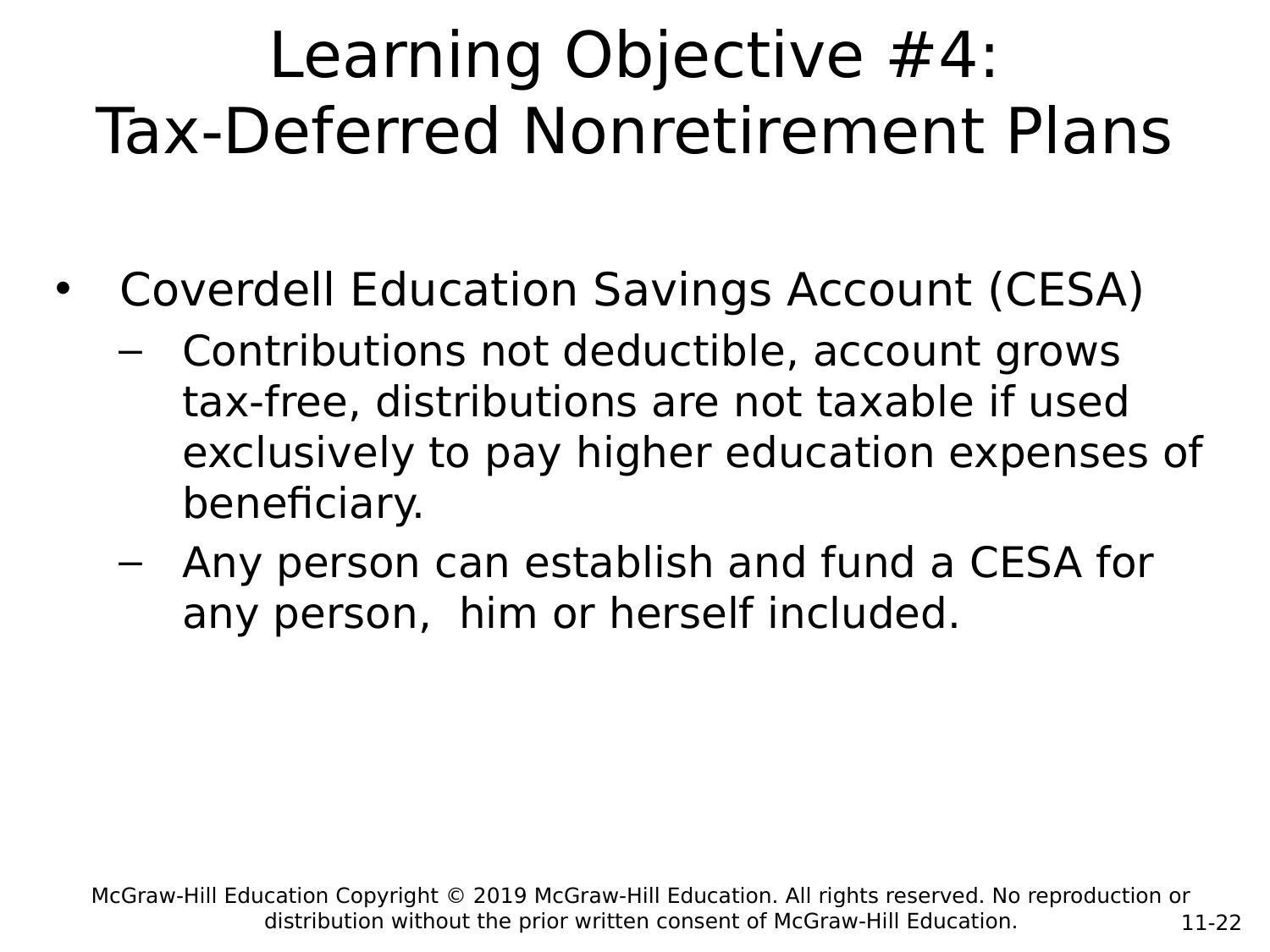

# Learning Objective #4: Tax-Deferred Nonretirement Plans
Coverdell Education Savings Account (CESA)
Contributions not deductible, account grows tax-free, distributions are not taxable if used exclusively to pay higher education expenses of beneficiary.
Any person can establish and fund a CESA for any person,  him or herself included.
McGraw-Hill Education Copyright © 2019 McGraw-Hill Education. All rights reserved. No reproduction or distribution without the prior written consent of McGraw-Hill Education.
11-22